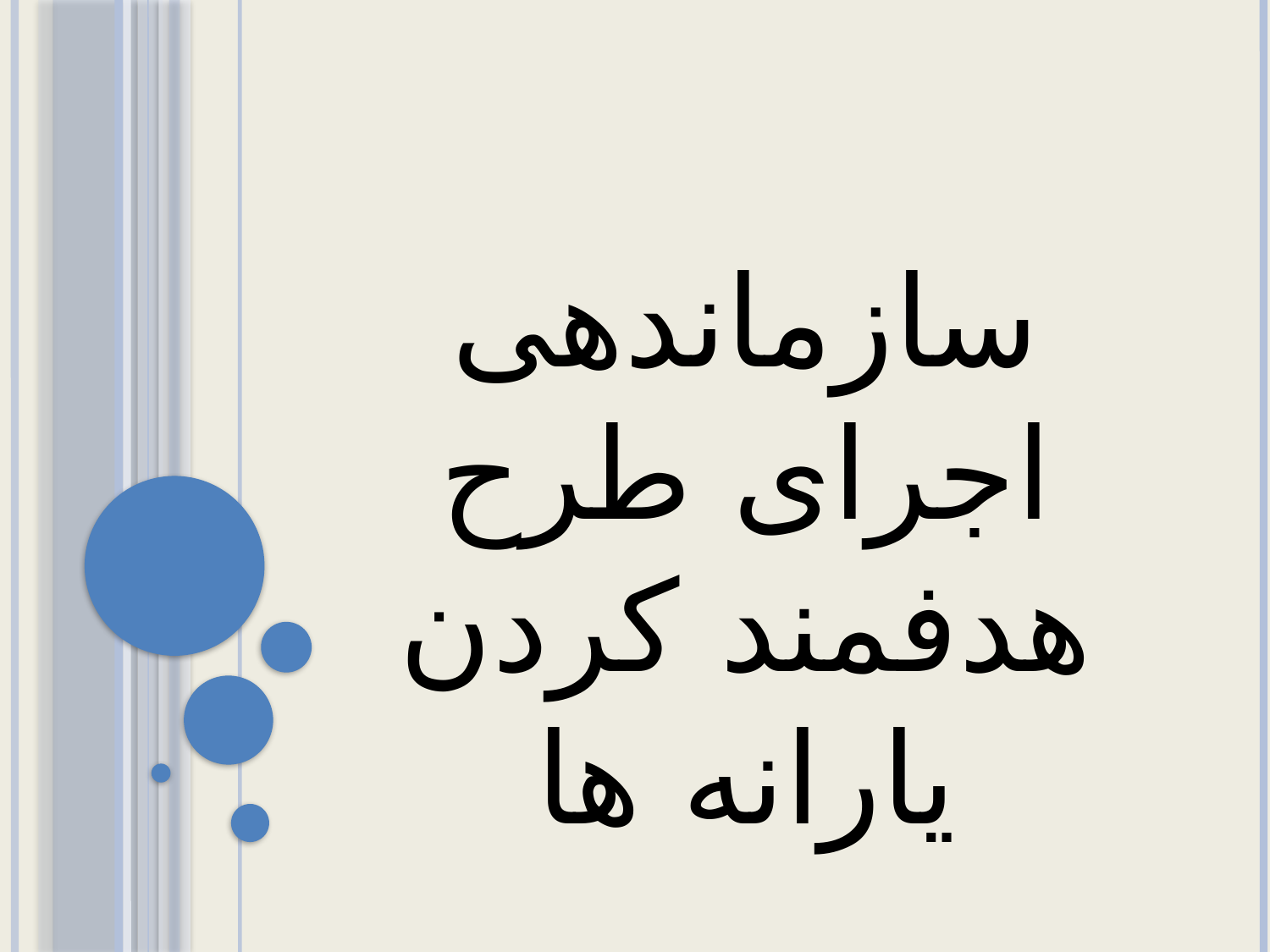

# سازماندهی اجرای طرح هدفمند کردن یارانه ها